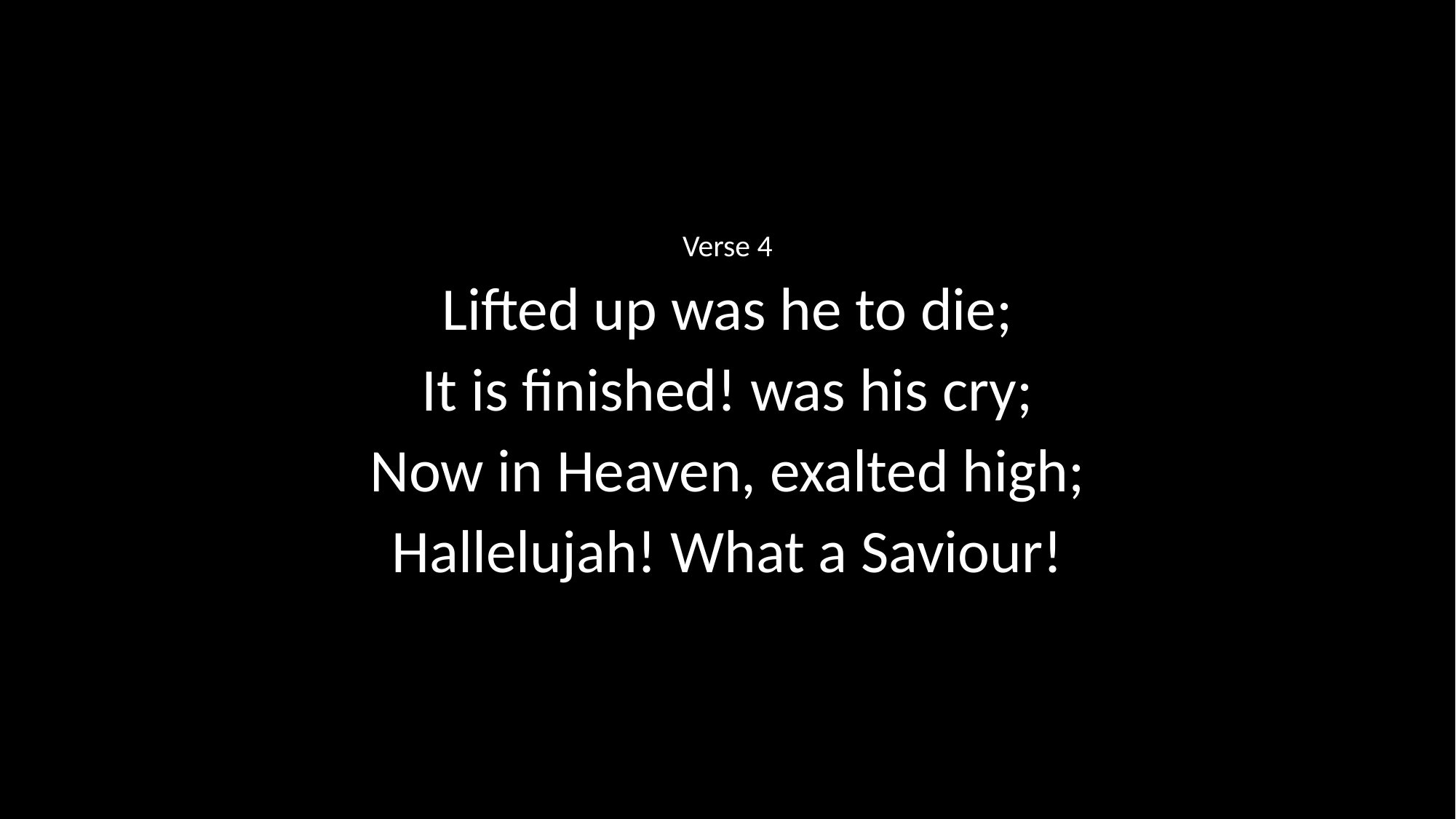

Verse 4
Lifted up was he to die;
It is finished! was his cry;
Now in Heaven, exalted high;
Hallelujah! What a Saviour!